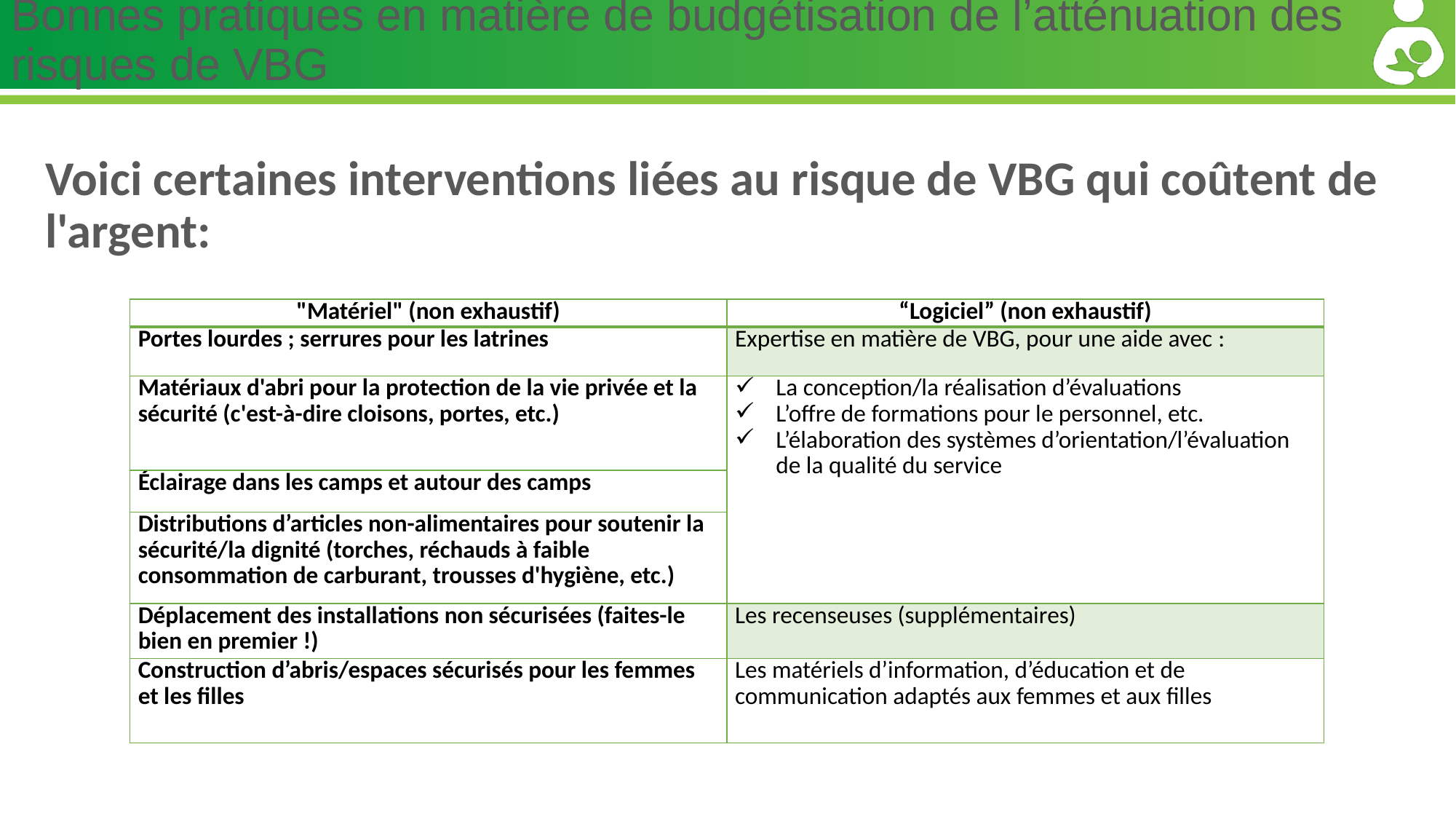

# Bonnes pratiques en matière de budgétisation de l’atténuation des risques de VBG
Voici certaines interventions liées au risque de VBG qui coûtent de l'argent:

| "Matériel" (non exhaustif) | “Logiciel” (non exhaustif) |
| --- | --- |
| Portes lourdes ; serrures pour les latrines | Expertise en matière de VBG, pour une aide avec : |
| Matériaux d'abri pour la protection de la vie privée et la sécurité (c'est-à-dire cloisons, portes, etc.) | La conception/la réalisation d’évaluations L’offre de formations pour le personnel, etc. L’élaboration des systèmes d’orientation/l’évaluation de la qualité du service |
| Éclairage dans les camps et autour des camps |  |
| Distributions d’articles non-alimentaires pour soutenir la sécurité/la dignité (torches, réchauds à faible consommation de carburant, trousses d'hygiène, etc.) |  |
| Déplacement des installations non sécurisées (faites-le bien en premier !) | Les recenseuses (supplémentaires) |
| Construction d’abris/espaces sécurisés pour les femmes et les filles | Les matériels d’information, d’éducation et de communication adaptés aux femmes et aux filles |